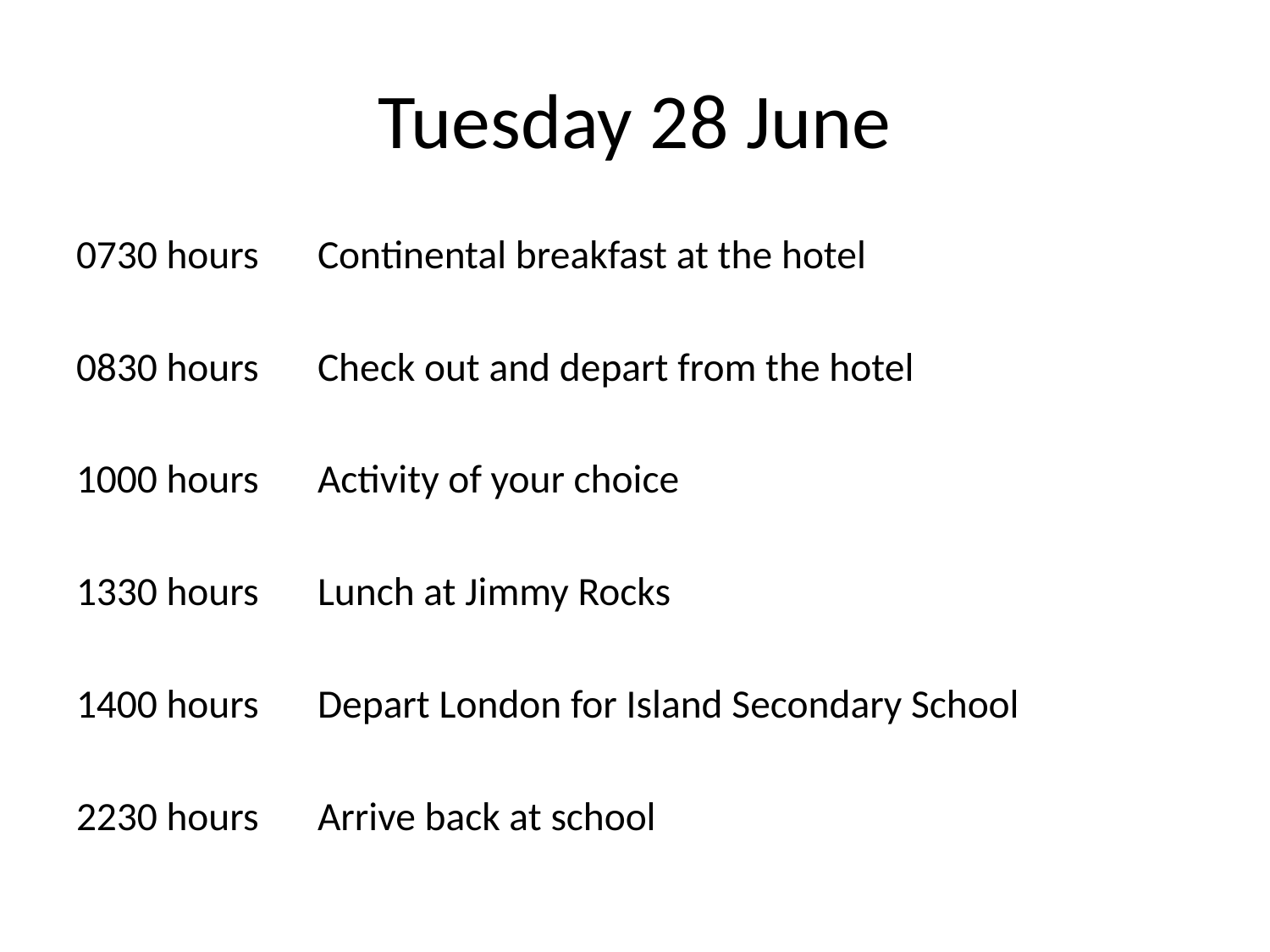

# Tuesday 28 June
0730 hours	Continental breakfast at the hotel

0830 hours	Check out and depart from the hotel

1000 hours	Activity of your choice

1330 hours	Lunch at Jimmy Rocks

1400 hours	Depart London for Island Secondary School

2230 hours	Arrive back at school